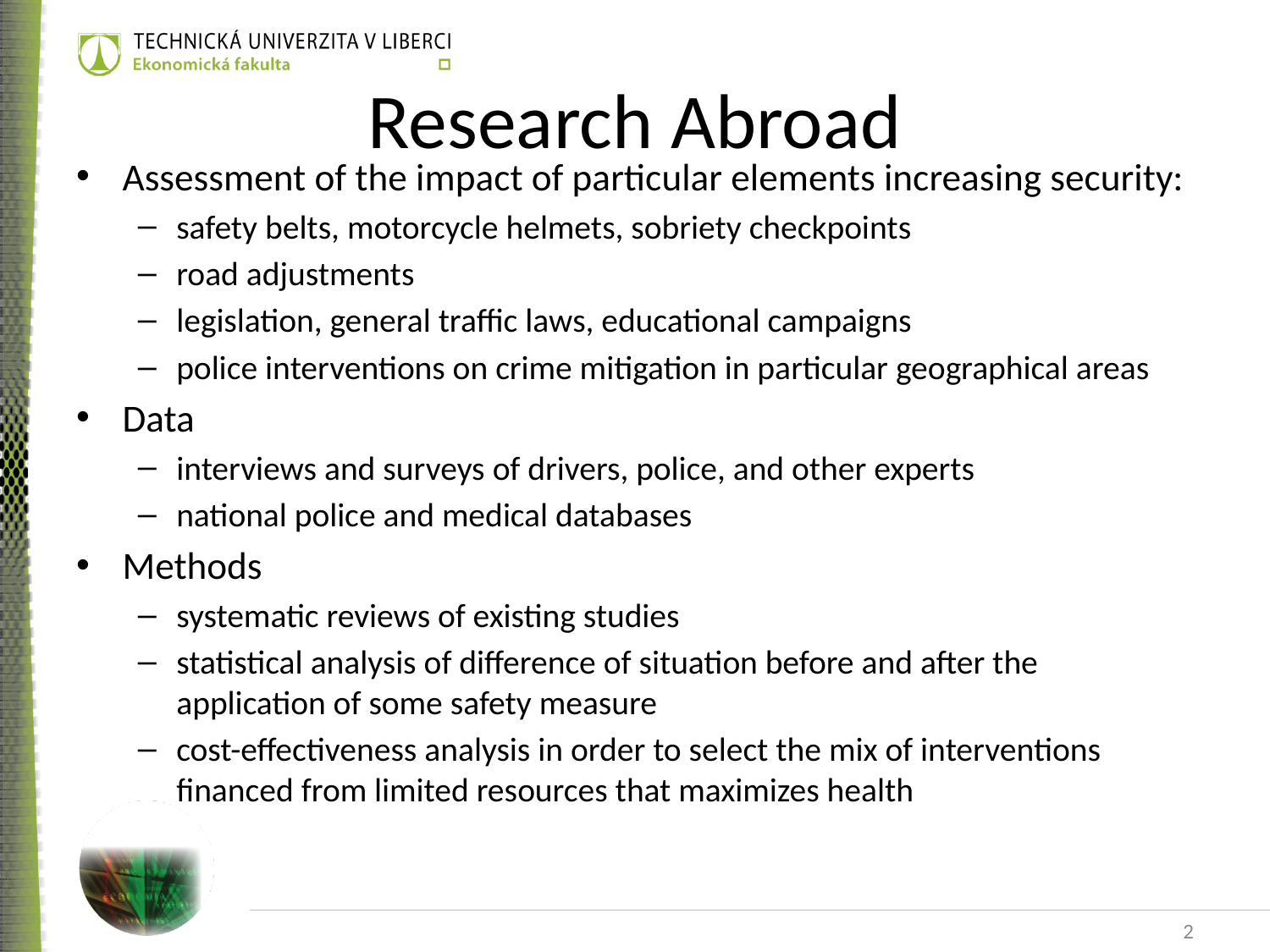

# Research Abroad
Assessment of the impact of particular elements increasing security:
safety belts, motorcycle helmets, sobriety checkpoints
road adjustments
legislation, general traffic laws, educational campaigns
police interventions on crime mitigation in particular geographical areas
Data
interviews and surveys of drivers, police, and other experts
national police and medical databases
Methods
systematic reviews of existing studies
statistical analysis of difference of situation before and after the application of some safety measure
cost-effectiveness analysis in order to select the mix of interventions financed from limited resources that maximizes health
2